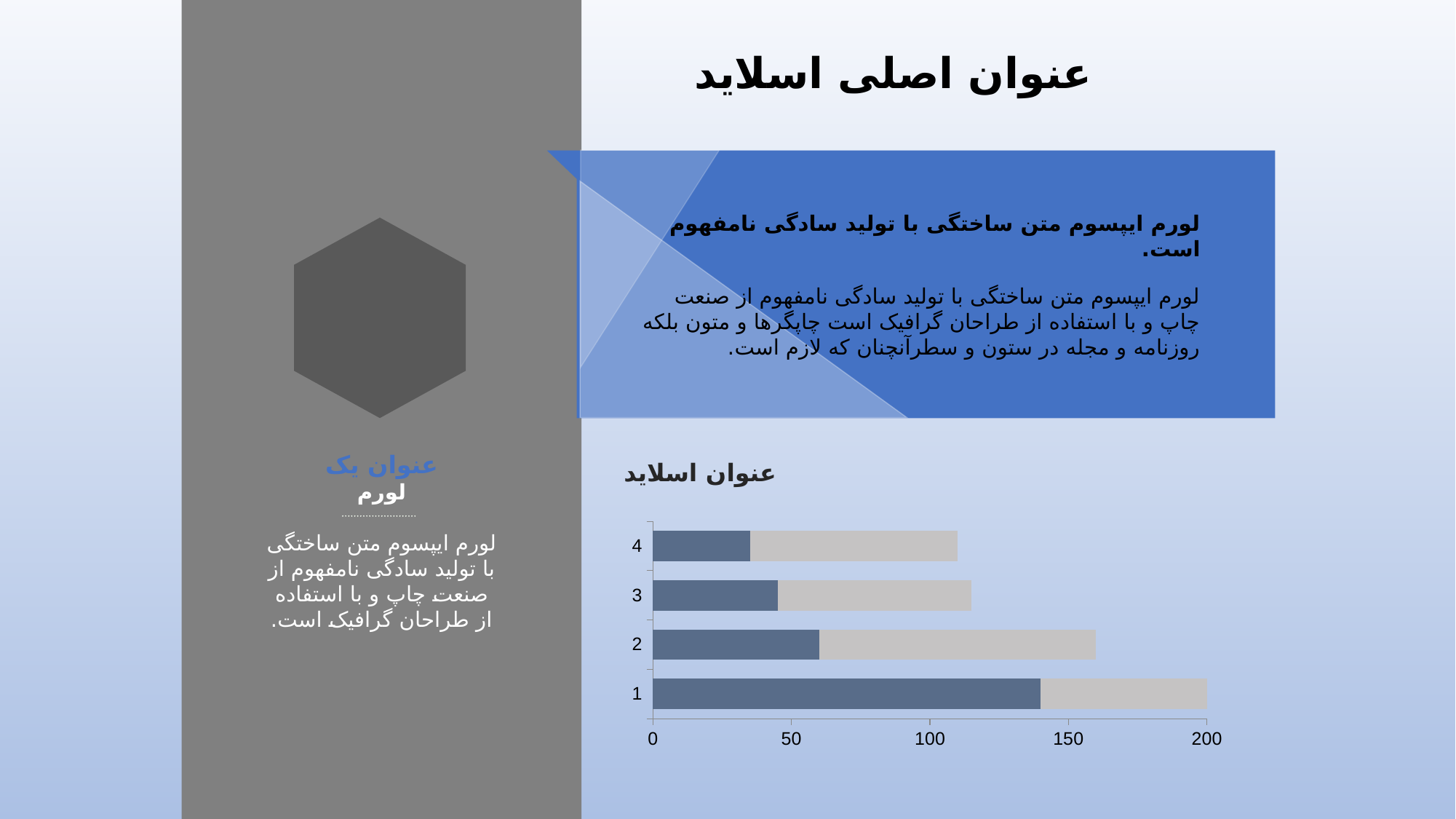

عنوان یک
لورم

لورم ایپسوم متن ساختگی با تولید سادگی نامفهوم از صنعت چاپ و با استفاده از طراحان گرافیک است.

عنوان اصلی اسلاید

لورم ایپسوم متن ساختگی با تولید سادگی نامفهوم است.

لورم ایپسوم متن ساختگی با تولید سادگی نامفهوم از صنعت چاپ و با استفاده از طراحان گرافیک است چاپگرها و متون بلکه روزنامه و مجله در ستون و سطرآنچنان که لازم است.

عنوان اسلاید

### Chart

| Category |  |  |
|---|---|---|